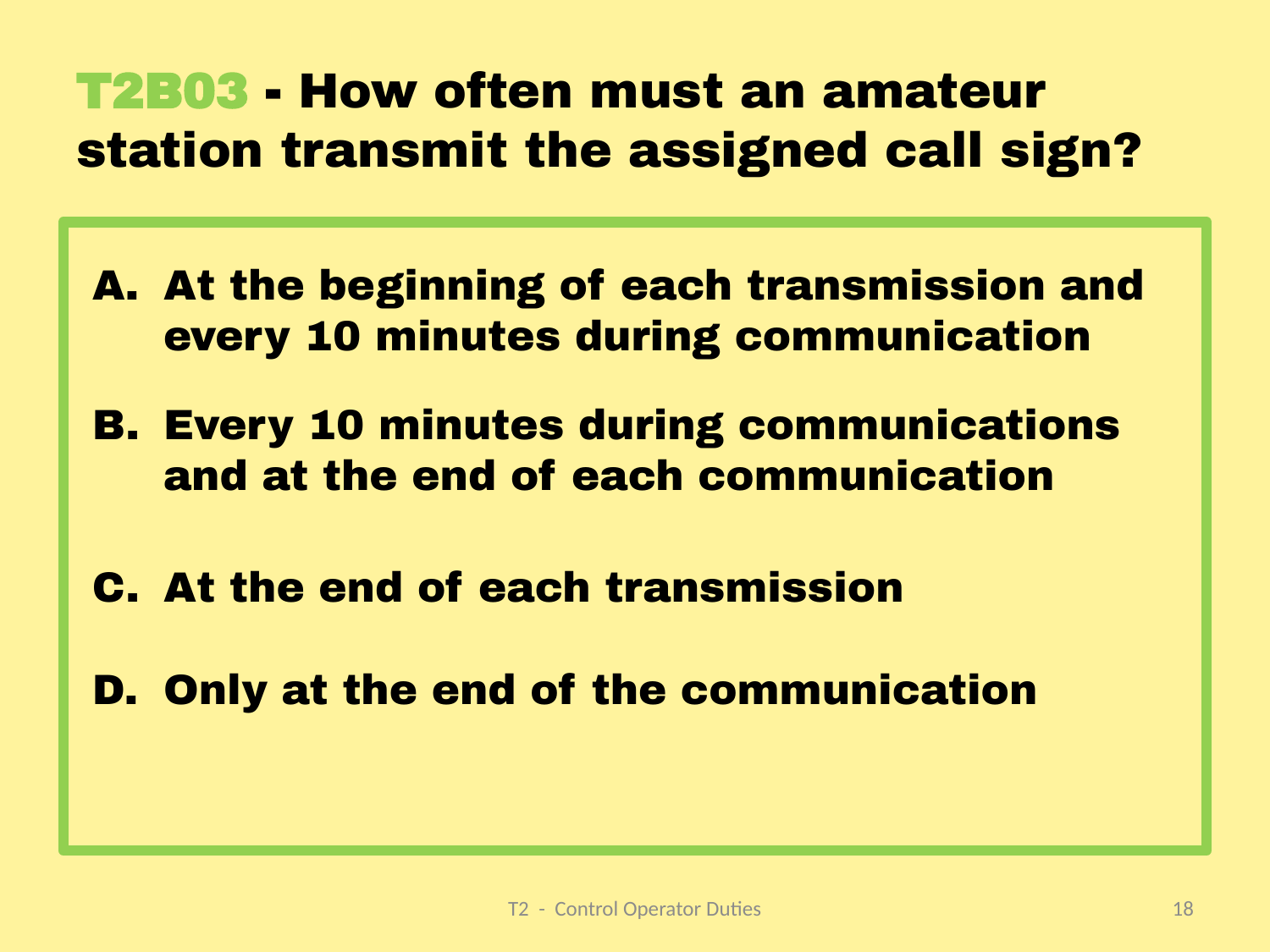

# T2B03 - How often must an amateur station transmit the assigned call sign?

At the beginning of each transmission and every 10 minutes during communication

Every 10 minutes during communications and at the end of each communication

At the end of each transmission

Only at the end of the communication
T2  -  Control Operator Duties
18